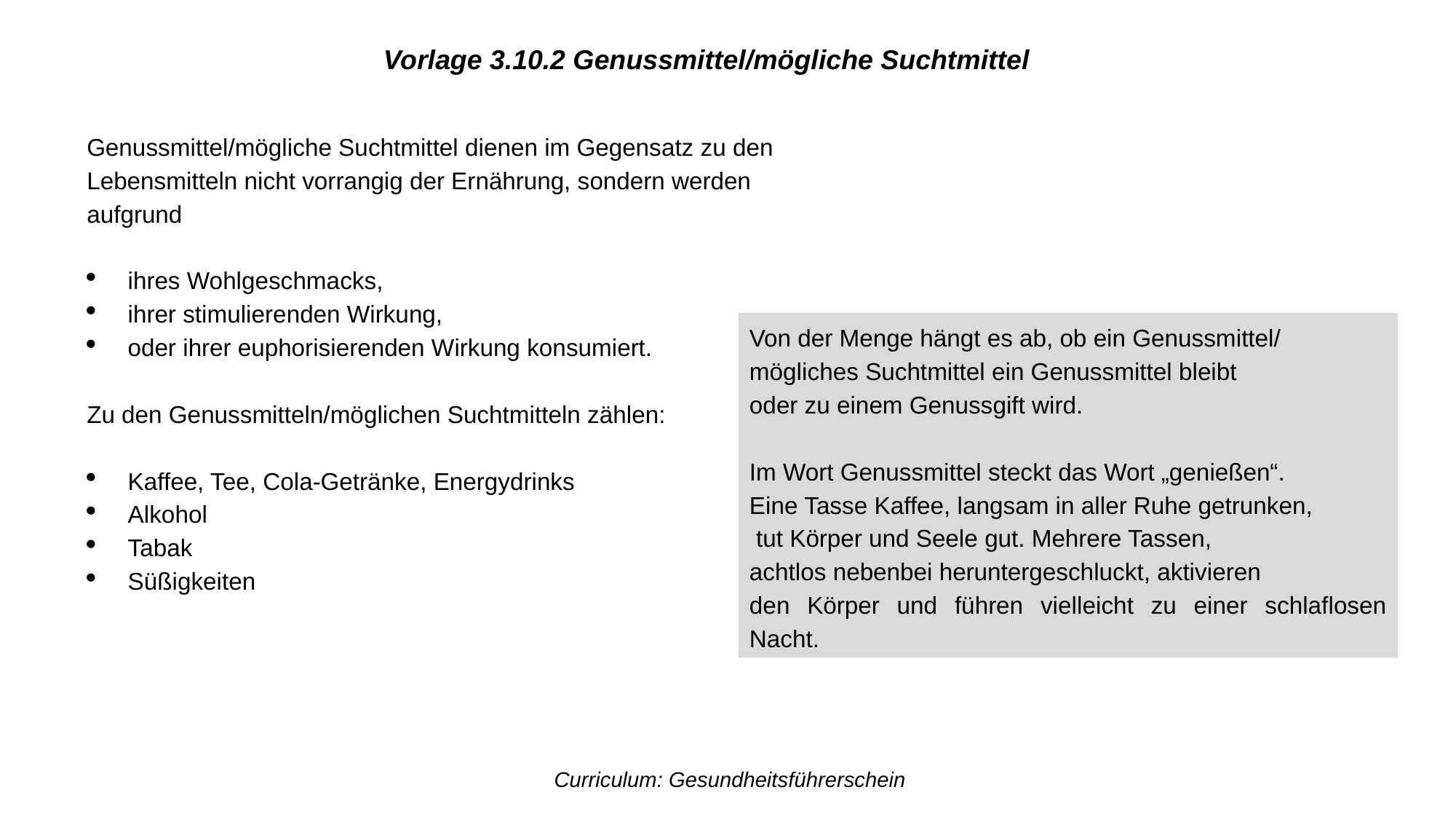

Vorlage 3.10.2 Genussmittel/mögliche Suchtmittel

Genussmittel/mögliche Suchtmittel dienen im Gegensatz zu den Lebensmitteln nicht vorrangig der Ernährung, sondern werden aufgrund

ihres Wohlgeschmacks,
ihrer stimulierenden Wirkung,
oder ihrer euphorisierenden Wirkung konsumiert.

Zu den Genussmitteln/möglichen Suchtmitteln zählen:

Kaffee, Tee, Cola-Getränke, Energydrinks
Alkohol
Tabak
Süßigkeiten

Von der Menge hängt es ab, ob ein Genussmittel/
mögliches Suchtmittel ein Genussmittel bleibt
oder zu einem Genussgift wird.

Im Wort Genussmittel steckt das Wort „genießen“.
Eine Tasse Kaffee, langsam in aller Ruhe getrunken,
 tut Körper und Seele gut. Mehrere Tassen,
achtlos nebenbei heruntergeschluckt, aktivieren
den Körper und führen vielleicht zu einer schlaflosen Nacht.
Curriculum: Gesundheitsführerschein